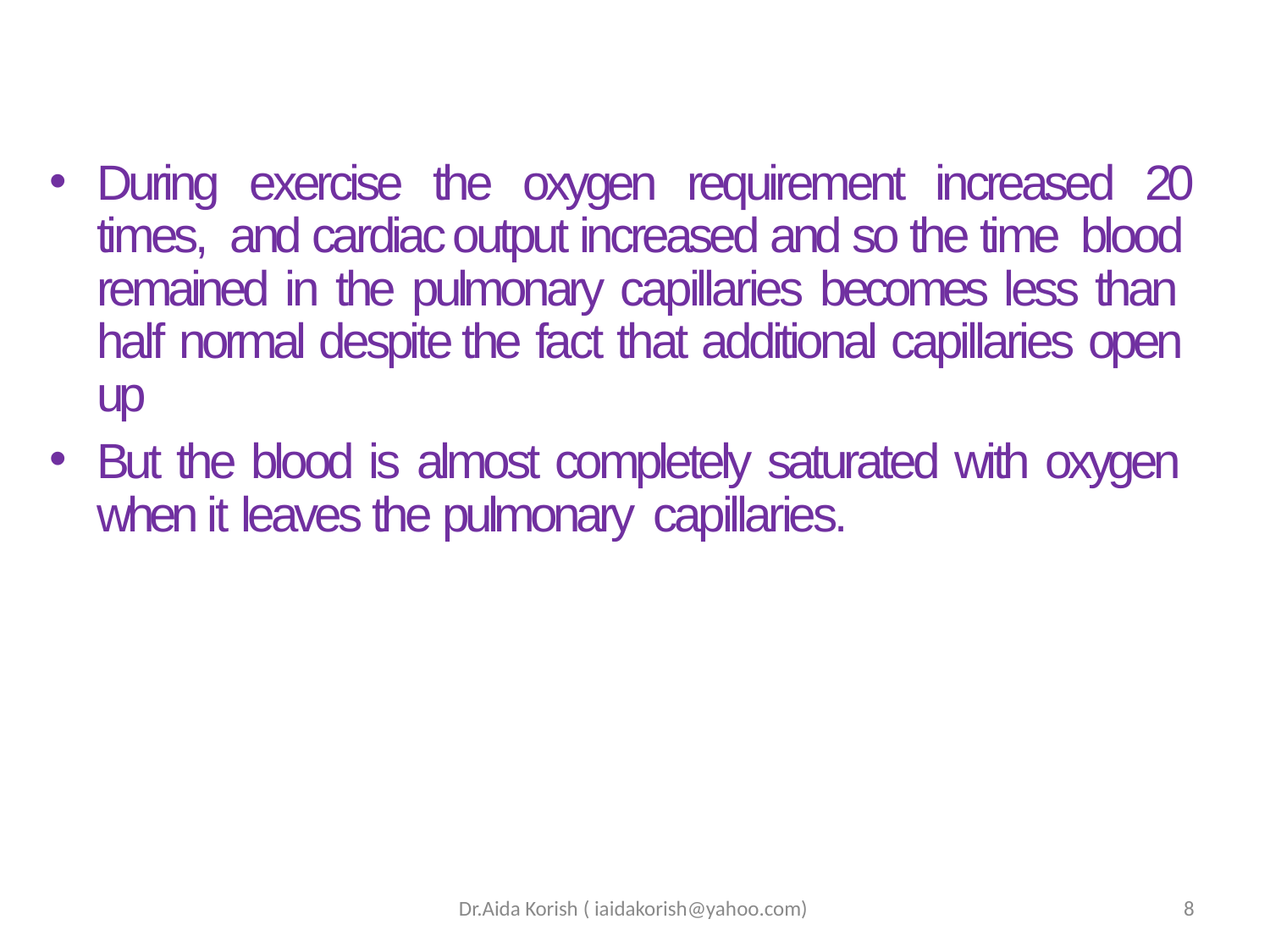

During exercise the oxygen requirement increased 20 times,  and cardiac output increased and so the time blood  remained in the pulmonary capillaries becomes less than  half normal despite the fact that additional capillaries open  up
But the blood is almost completely saturated with oxygen  when it leaves the pulmonary capillaries.
Dr.Aida Korish ( iaidakorish@yahoo.com)
8